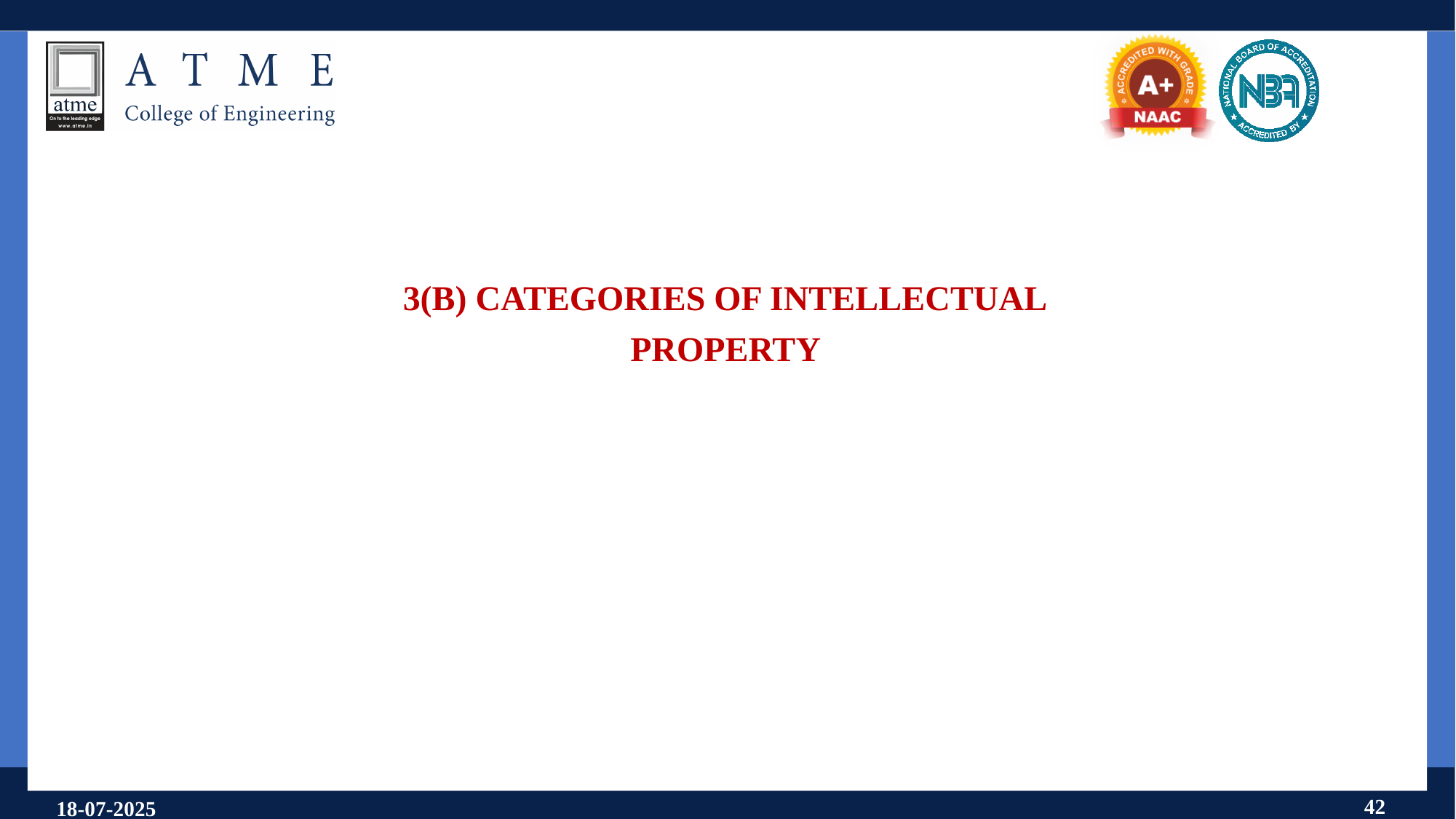

3(B) CATEGORIES OF INTELLECTUAL
PROPERTY
42
18-07-2025